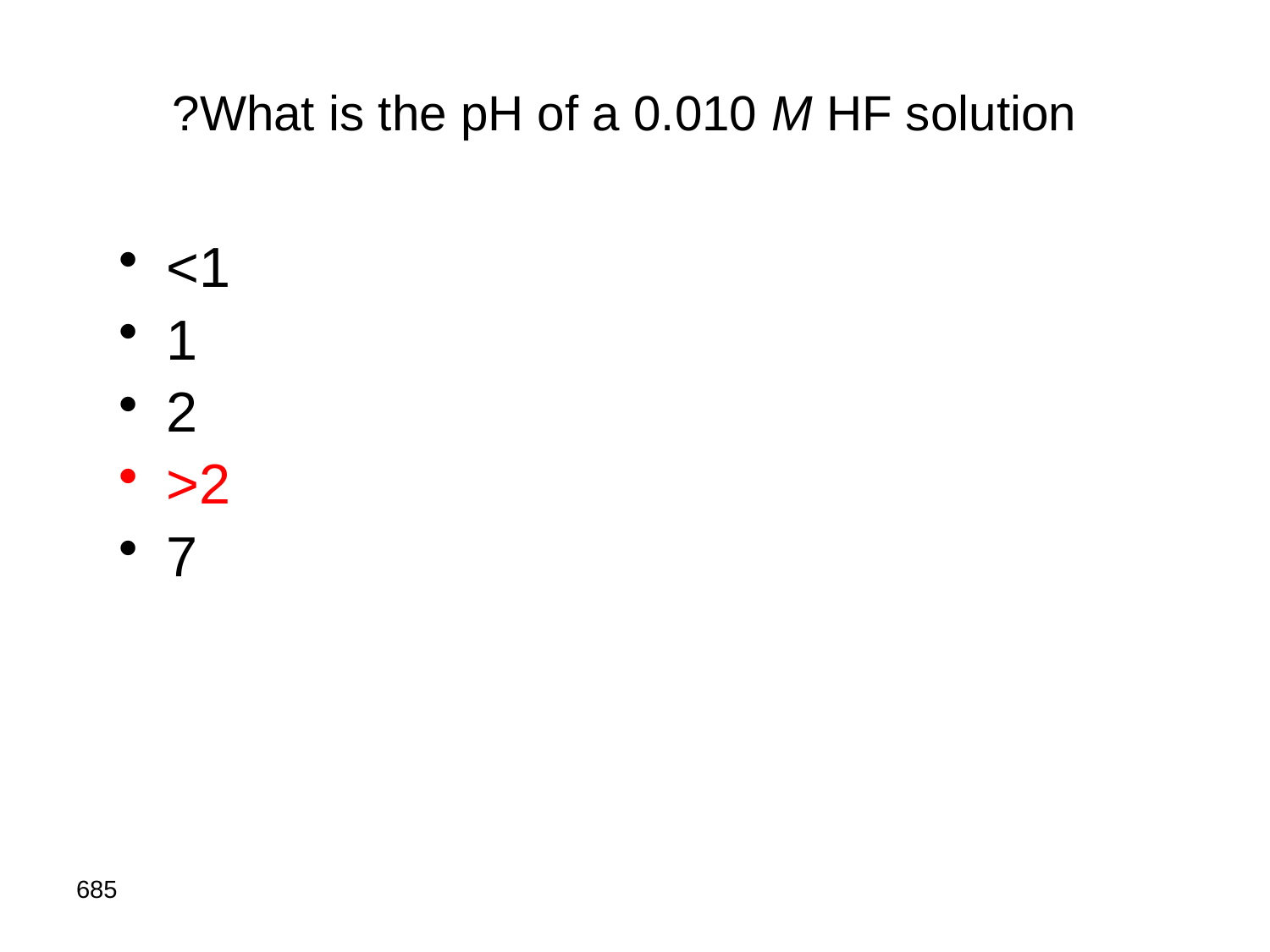

# What is the pH of a 0.010 M HF solution?
<1
1
2
>2
7
685